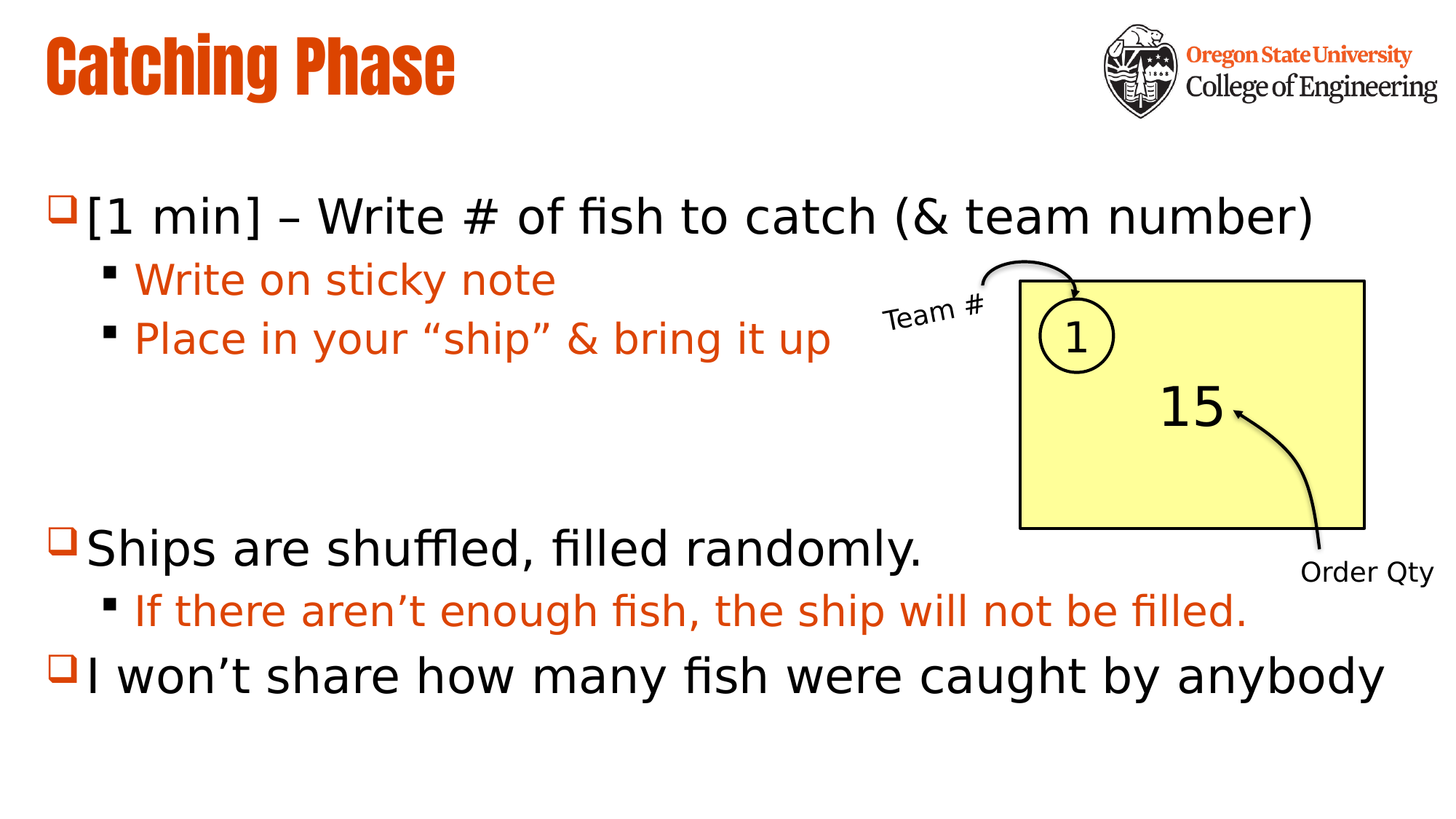

# Catching Phase
[1 min] – Write # of fish to catch (& team number)
Write on sticky note
Place in your “ship” & bring it up

Ships are shuffled, filled randomly.
If there aren’t enough fish, the ship will not be filled.
I won’t share how many fish were caught by anybody

15
Team #
1

Order Qty